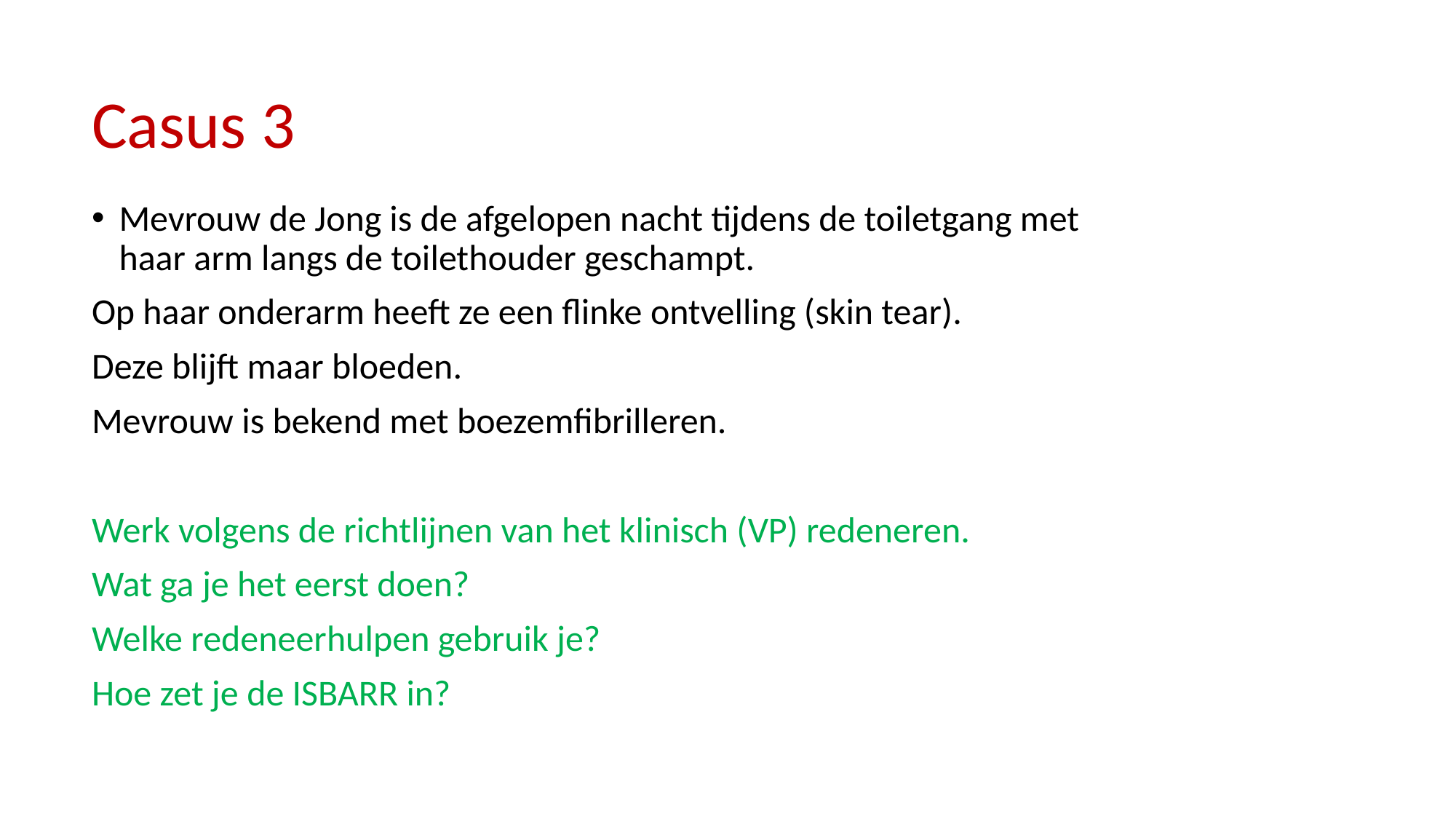

# Casus 3
Mevrouw de Jong is de afgelopen nacht tijdens de toiletgang met haar arm langs de toilethouder geschampt.
Op haar onderarm heeft ze een flinke ontvelling (skin tear).
Deze blijft maar bloeden.
Mevrouw is bekend met boezemfibrilleren.

Werk volgens de richtlijnen van het klinisch (VP) redeneren.
Wat ga je het eerst doen?
Welke redeneerhulpen gebruik je?
Hoe zet je de ISBARR in?